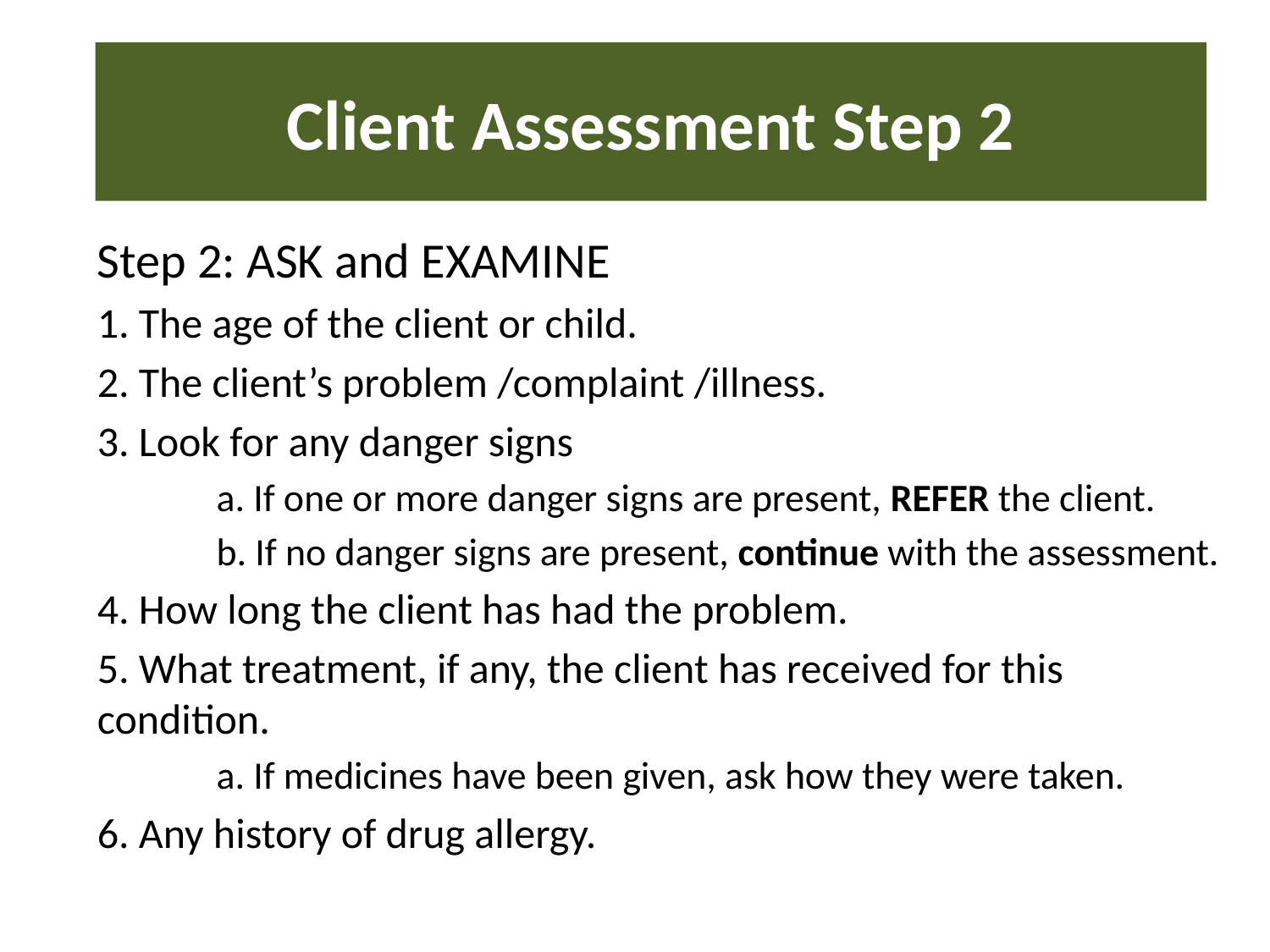

Client Assessment Step 2
Step 2: ASK and EXAMINE
1. The age of the client or child.
2. The client’s problem /complaint /illness.
3. Look for any danger signs
a. If one or more danger signs are present, REFER the client.
b. If no danger signs are present, continue with the assessment.
4. How long the client has had the problem.
5. What treatment, if any, the client has received for this condition.
a. If medicines have been given, ask how they were taken.
6. Any history of drug allergy.